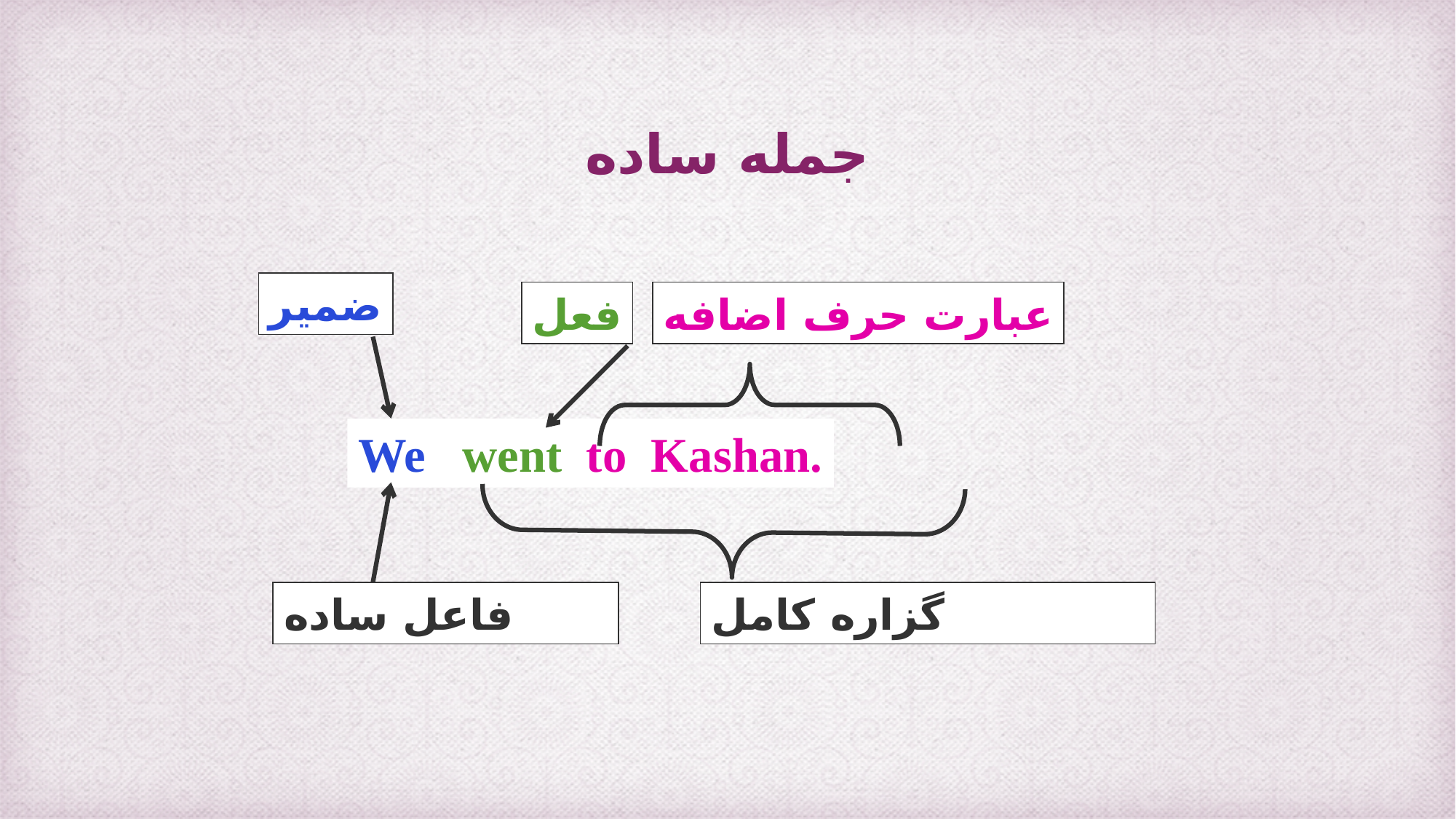

# جمله ساده

ضمیر
فعل
عبارت حرف اضافه

We   went  to  Kashan.

فاعل ساده
گزاره کامل